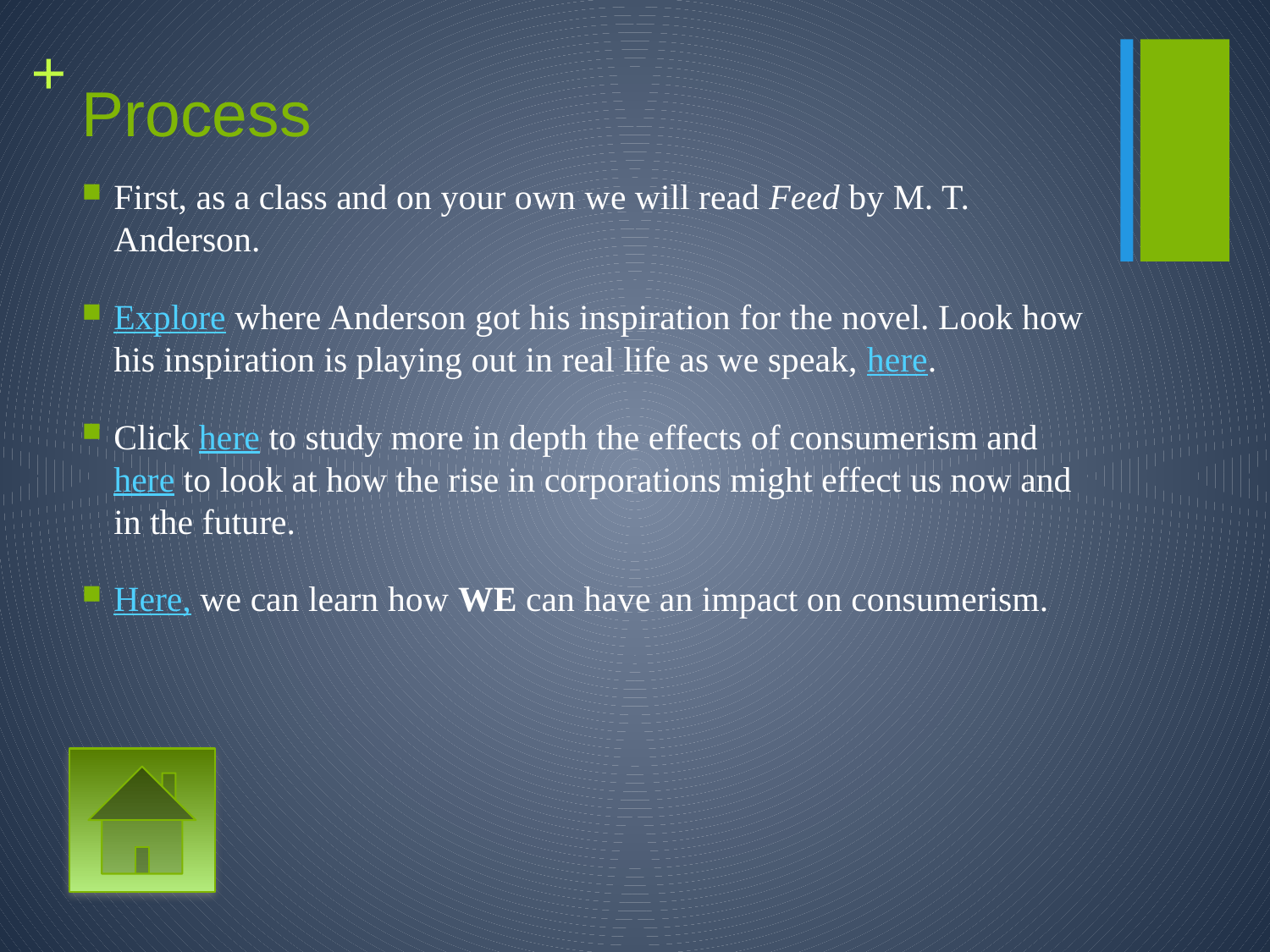

# Process
First, as a class and on your own we will read Feed by M. T. Anderson.
Explore where Anderson got his inspiration for the novel. Look how his inspiration is playing out in real life as we speak, here.
Click here to study more in depth the effects of consumerism and here to look at how the rise in corporations might effect us now and in the future.
Here, we can learn how WE can have an impact on consumerism.